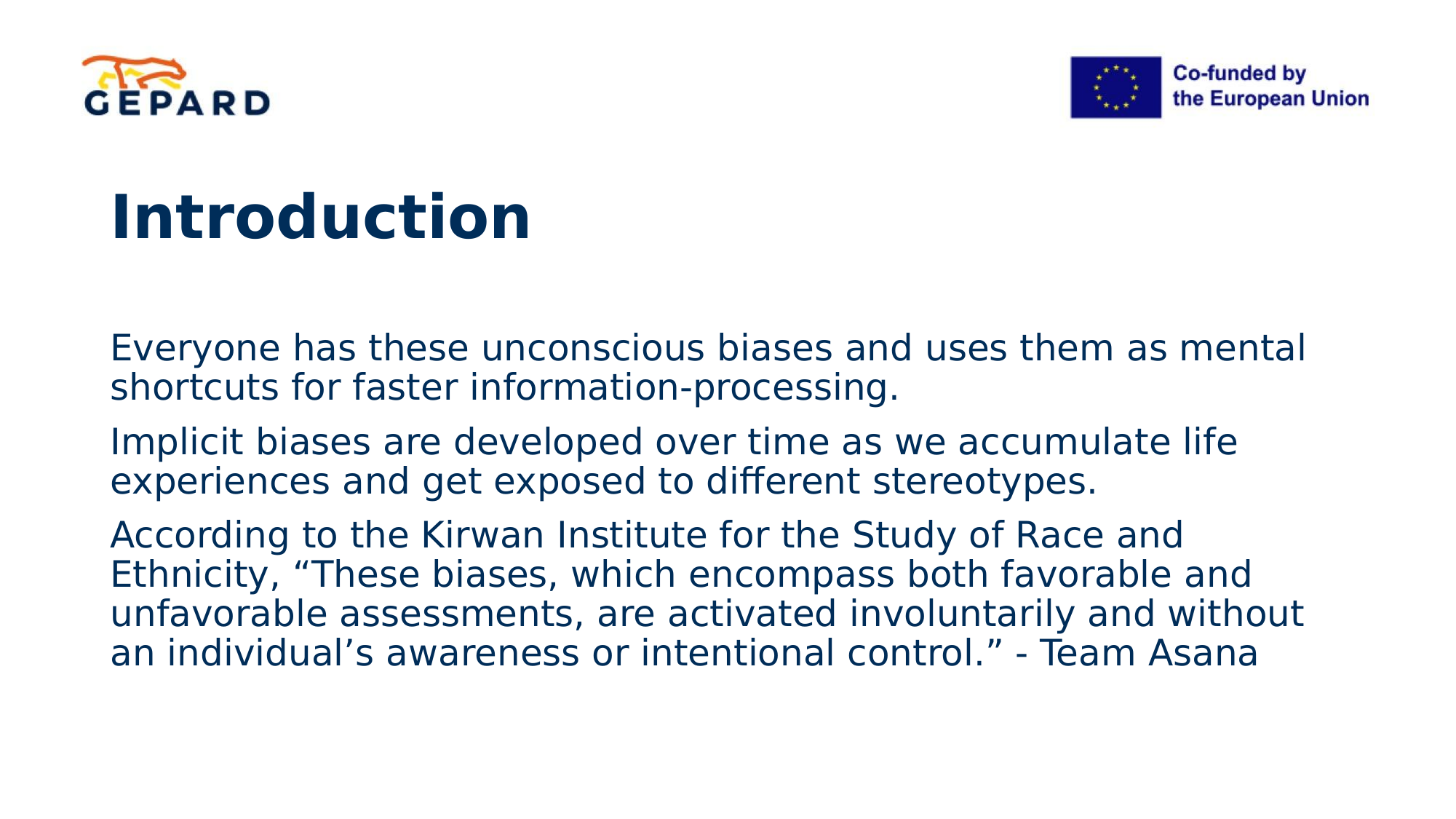

# Introduction
Everyone has these unconscious biases and uses them as mental shortcuts for faster information-processing.
Implicit biases are developed over time as we accumulate life experiences and get exposed to different stereotypes.
According to the Kirwan Institute for the Study of Race and Ethnicity, “These biases, which encompass both favorable and unfavorable assessments, are activated involuntarily and without an individual’s awareness or intentional control.” - Team Asana